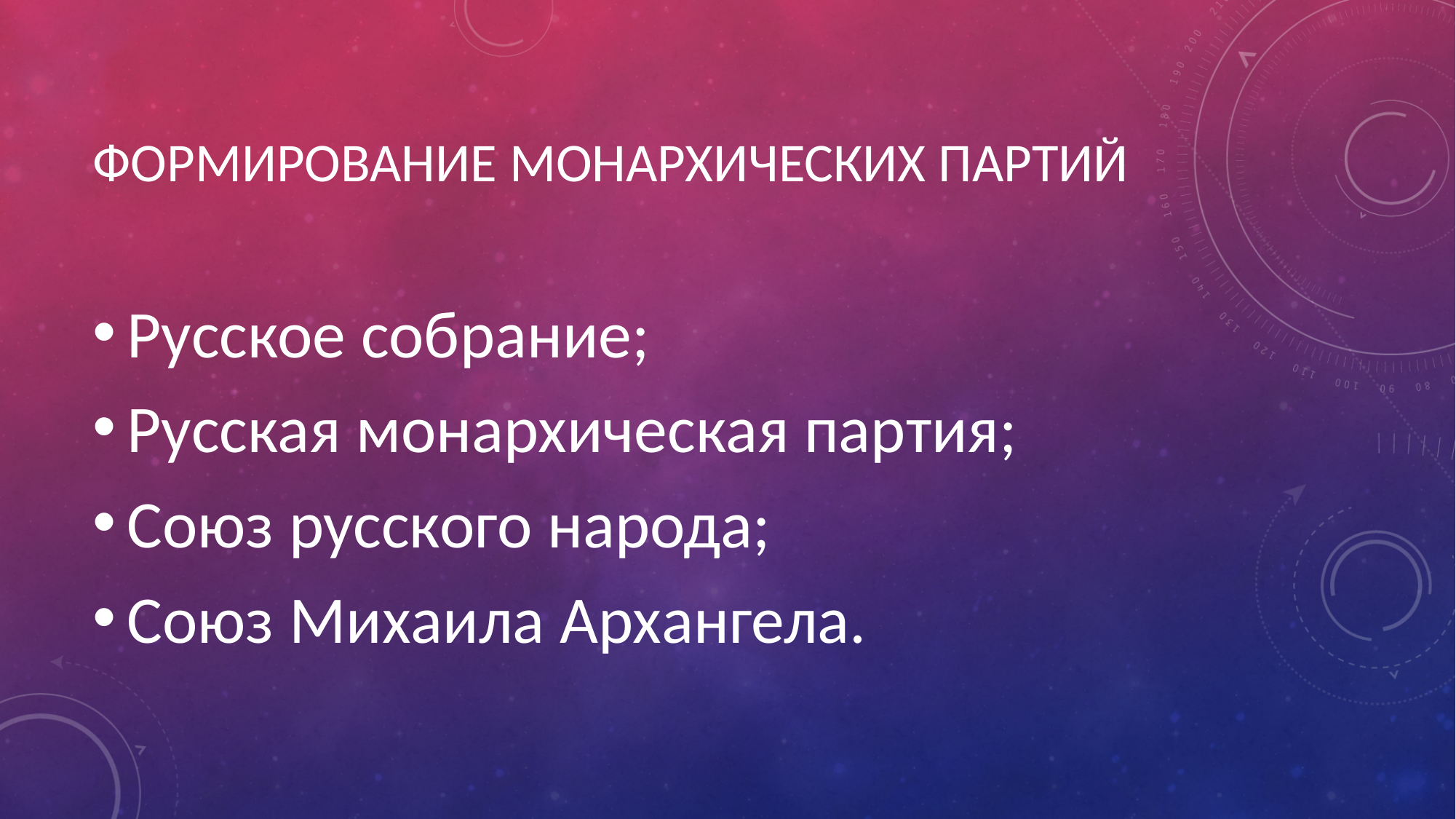

# Формирование монархических партий
Русское собрание;
Русская монархическая партия;
Союз русского народа;
Союз Михаила Архангела.